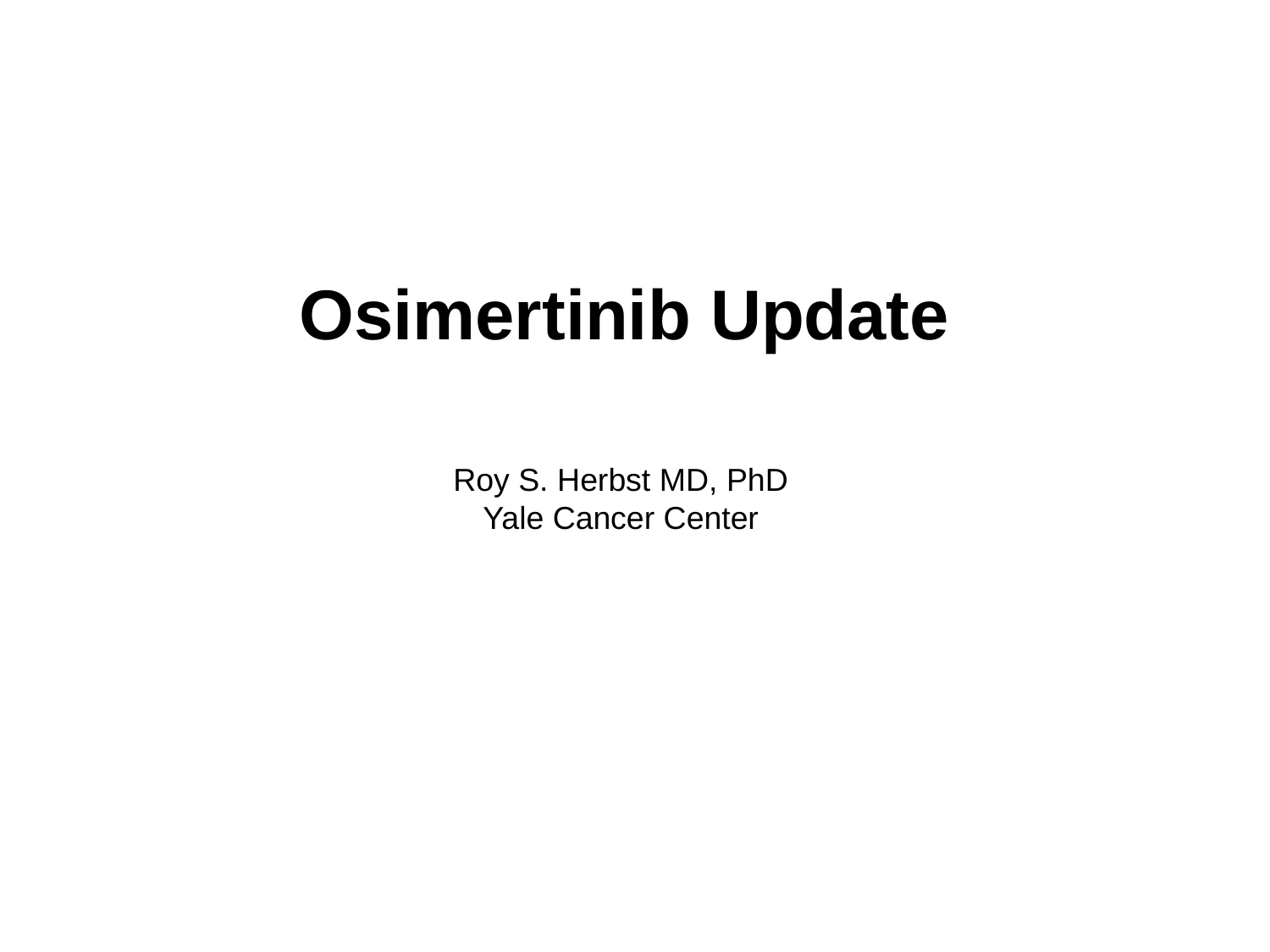

# Osimertinib Update
Roy S. Herbst MD, PhD
Yale Cancer Center